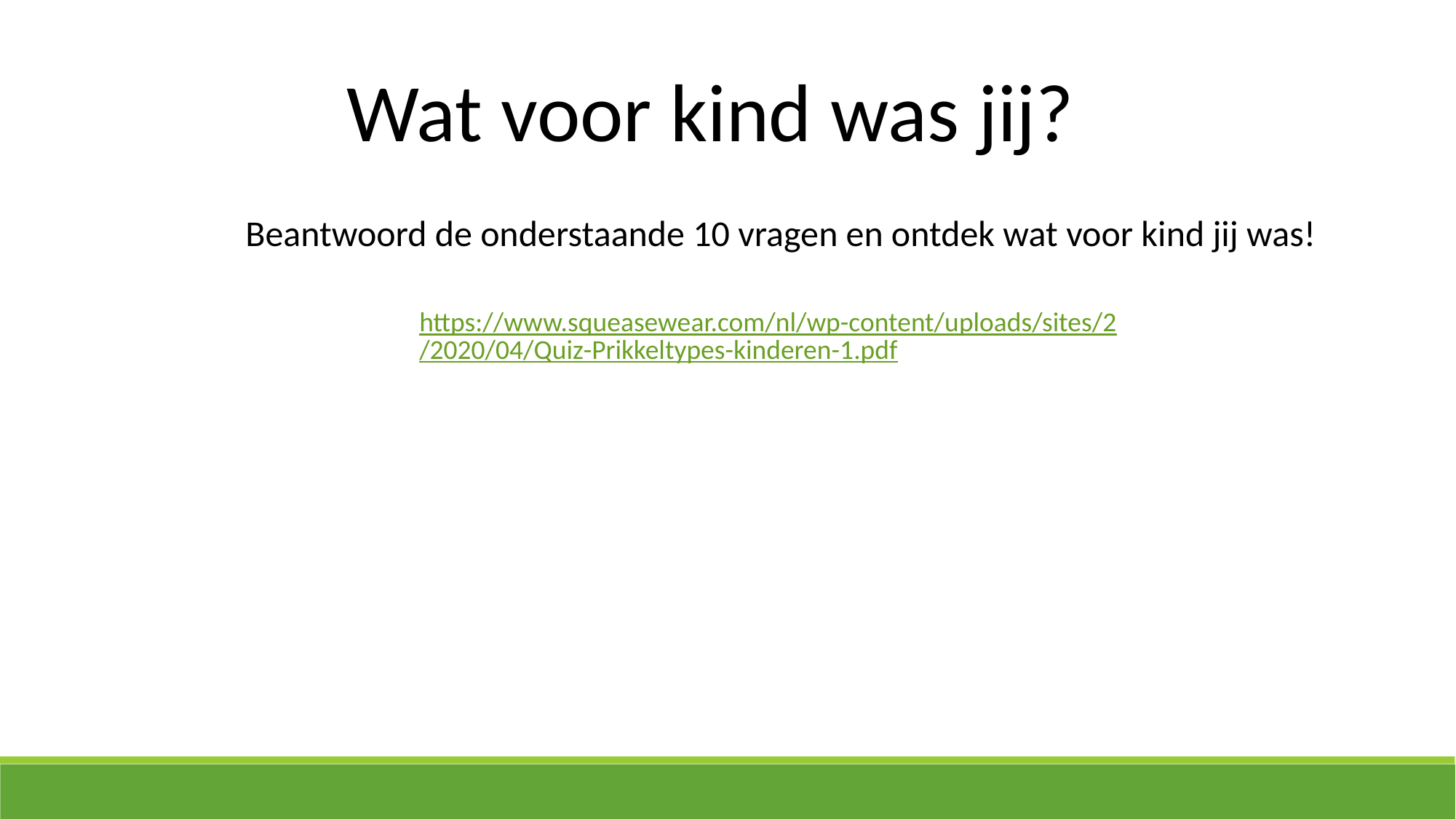

Wat voor kind was jij?
Beantwoord de onderstaande 10 vragen en ontdek wat voor kind jij was!
https://www.squeasewear.com/nl/wp-content/uploads/sites/2/2020/04/Quiz-Prikkeltypes-kinderen-1.pdf